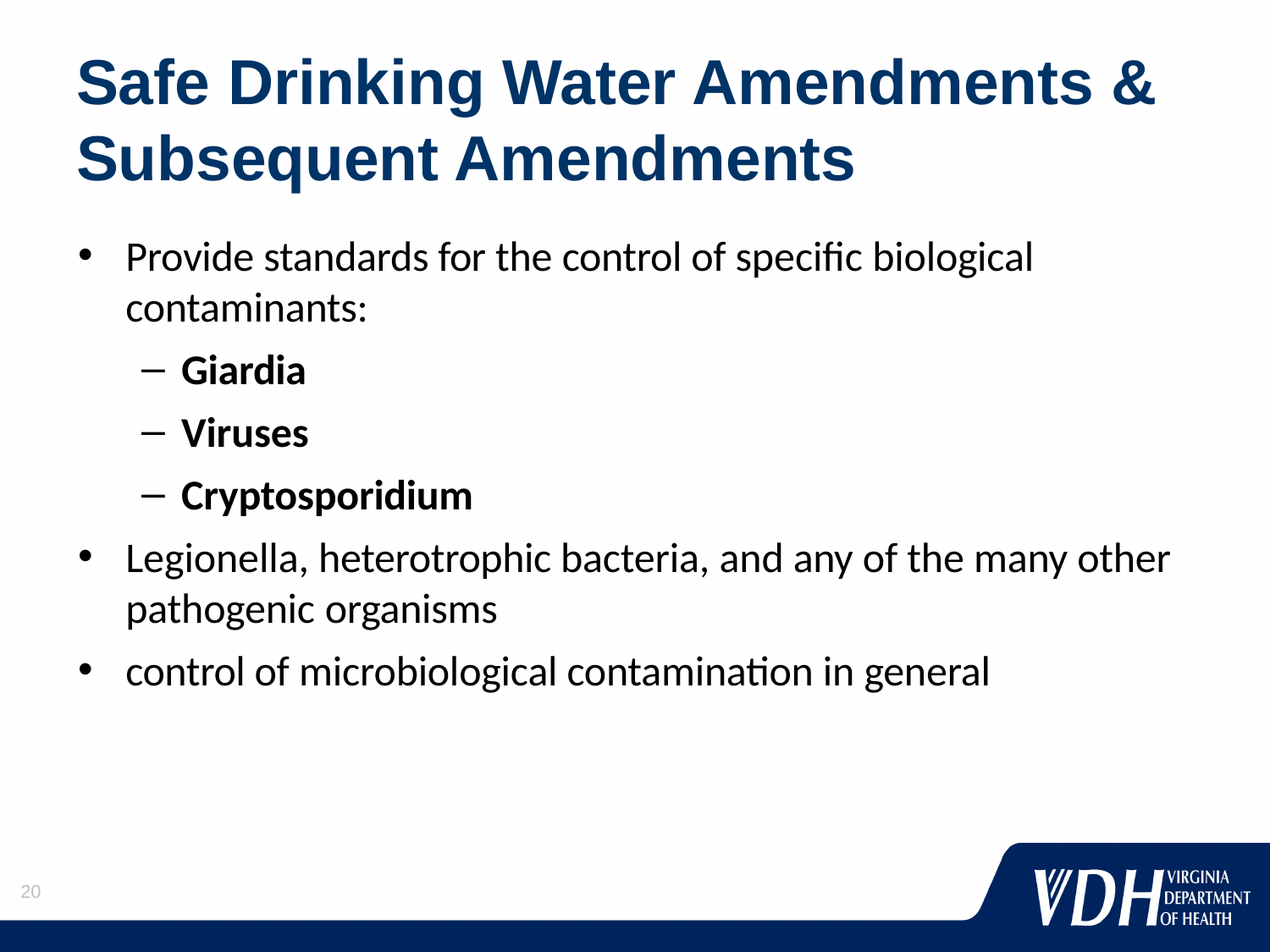

# Safe Drinking Water Amendments & Subsequent Amendments
Provide standards for the control of specific biological  contaminants:
Giardia
Viruses
Cryptosporidium
Legionella, heterotrophic bacteria, and any of the many other pathogenic organisms
control of microbiological contamination in general
20